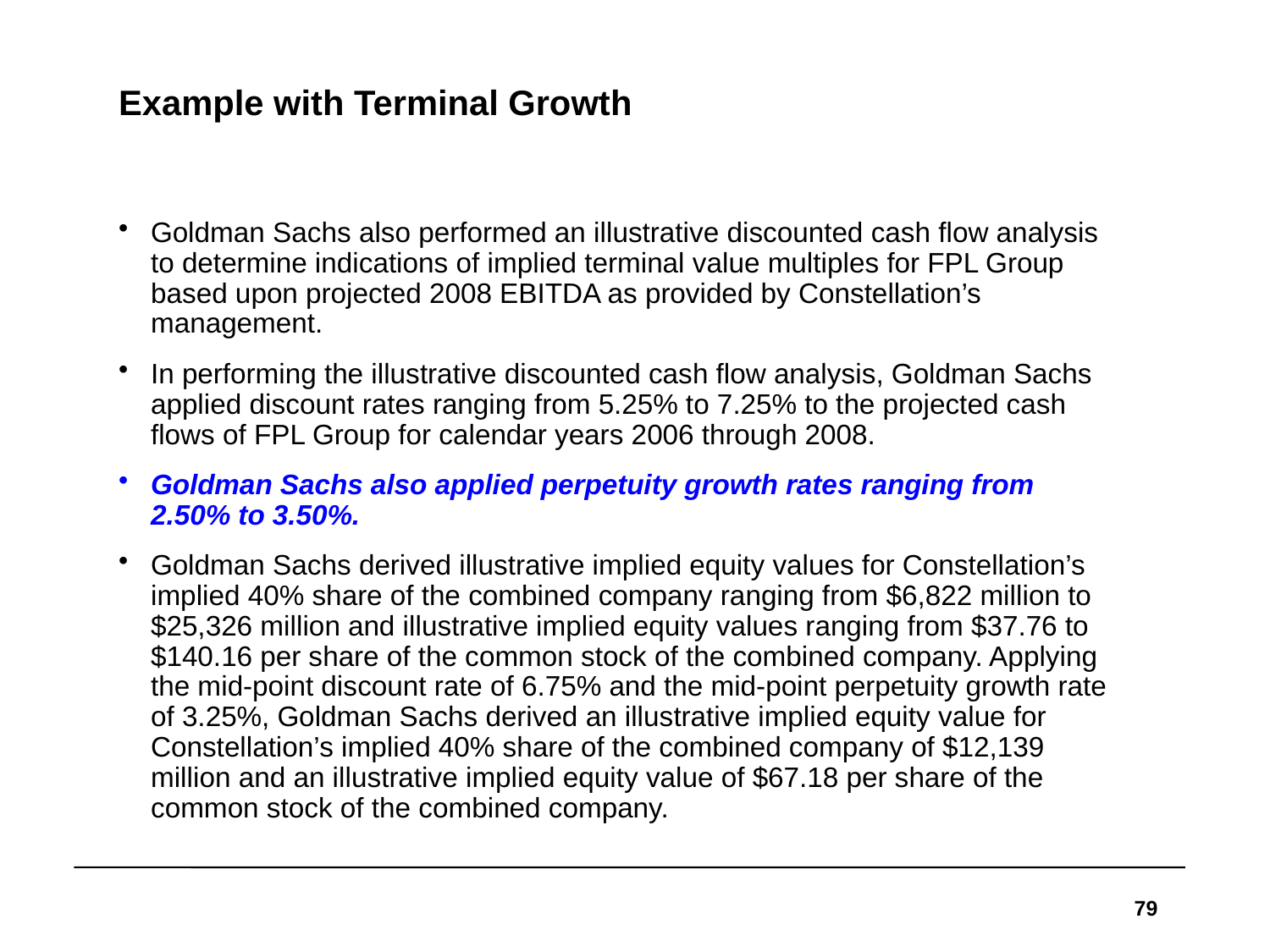

# Example with Terminal Growth
Goldman Sachs also performed an illustrative discounted cash flow analysis to determine indications of implied terminal value multiples for FPL Group based upon projected 2008 EBITDA as provided by Constellation’s management.
In performing the illustrative discounted cash flow analysis, Goldman Sachs applied discount rates ranging from 5.25% to 7.25% to the projected cash flows of FPL Group for calendar years 2006 through 2008.
Goldman Sachs also applied perpetuity growth rates ranging from 2.50% to 3.50%.
Goldman Sachs derived illustrative implied equity values for Constellation’s implied 40% share of the combined company ranging from $6,822 million to $25,326 million and illustrative implied equity values ranging from $37.76 to $140.16 per share of the common stock of the combined company. Applying the mid-point discount rate of 6.75% and the mid-point perpetuity growth rate of 3.25%, Goldman Sachs derived an illustrative implied equity value for Constellation’s implied 40% share of the combined company of $12,139 million and an illustrative implied equity value of $67.18 per share of the common stock of the combined company.